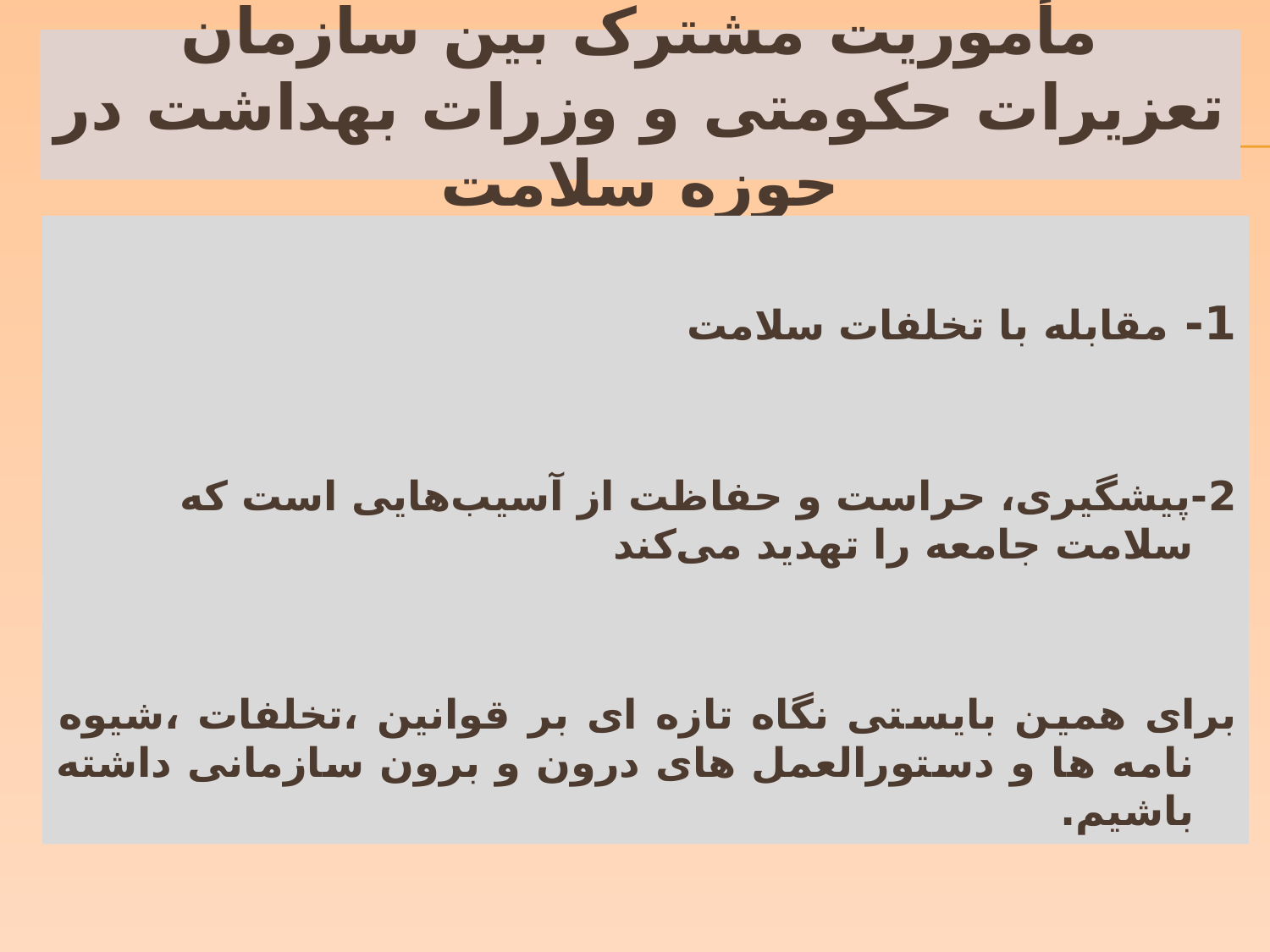

# مأموریت مشترک بین سازمان تعزیرات حکومتی و وزرات بهداشت در حوزه سلامت

1- مقابله با تخلفات سلامت

2-پیشگیری، حراست و حفاظت از آسیب‌هایی است که سلامت جامعه را تهدید می‌کند

برای همین بایستی نگاه تازه ای بر قوانین ،تخلفات ،شیوه نامه ها و دستورالعمل های درون و برون سازمانی داشته باشیم.